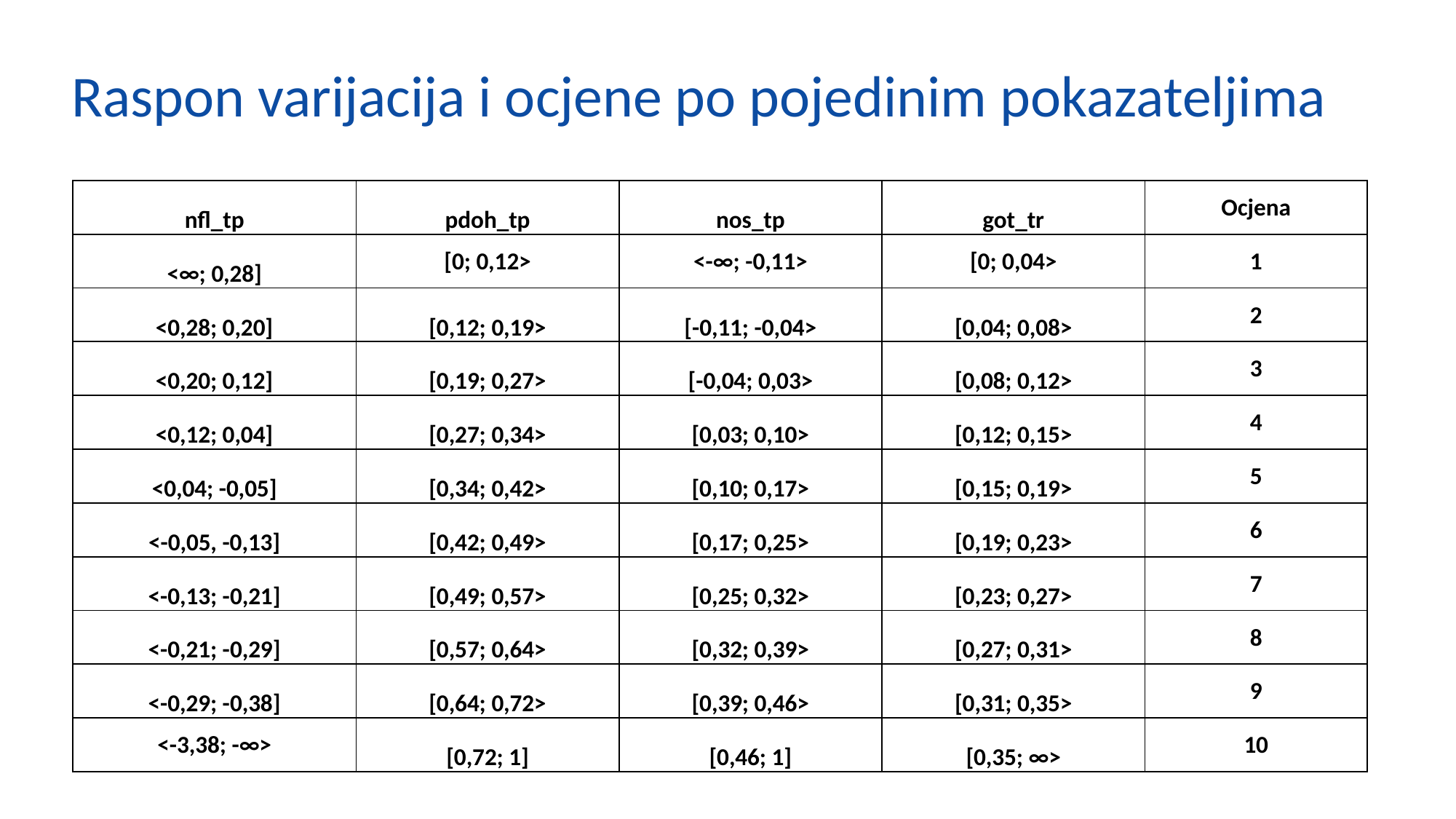

# Raspon varijacija i ocjene po pojedinim pokazateljima
| nfl\_tp | pdoh\_tp | nos\_tp | got\_tr | Ocjena |
| --- | --- | --- | --- | --- |
| <∞; 0,28] | [0; 0,12> | <-∞; -0,11> | [0; 0,04> | 1 |
| <0,28; 0,20] | [0,12; 0,19> | [-0,11; -0,04> | [0,04; 0,08> | 2 |
| <0,20; 0,12] | [0,19; 0,27> | [-0,04; 0,03> | [0,08; 0,12> | 3 |
| <0,12; 0,04] | [0,27; 0,34> | [0,03; 0,10> | [0,12; 0,15> | 4 |
| <0,04; -0,05] | [0,34; 0,42> | [0,10; 0,17> | [0,15; 0,19> | 5 |
| <-0,05, -0,13] | [0,42; 0,49> | [0,17; 0,25> | [0,19; 0,23> | 6 |
| <-0,13; -0,21] | [0,49; 0,57> | [0,25; 0,32> | [0,23; 0,27> | 7 |
| <-0,21; -0,29] | [0,57; 0,64> | [0,32; 0,39> | [0,27; 0,31> | 8 |
| <-0,29; -0,38] | [0,64; 0,72> | [0,39; 0,46> | [0,31; 0,35> | 9 |
| <-3,38; -∞> | [0,72; 1] | [0,46; 1] | [0,35; ∞> | 10 |